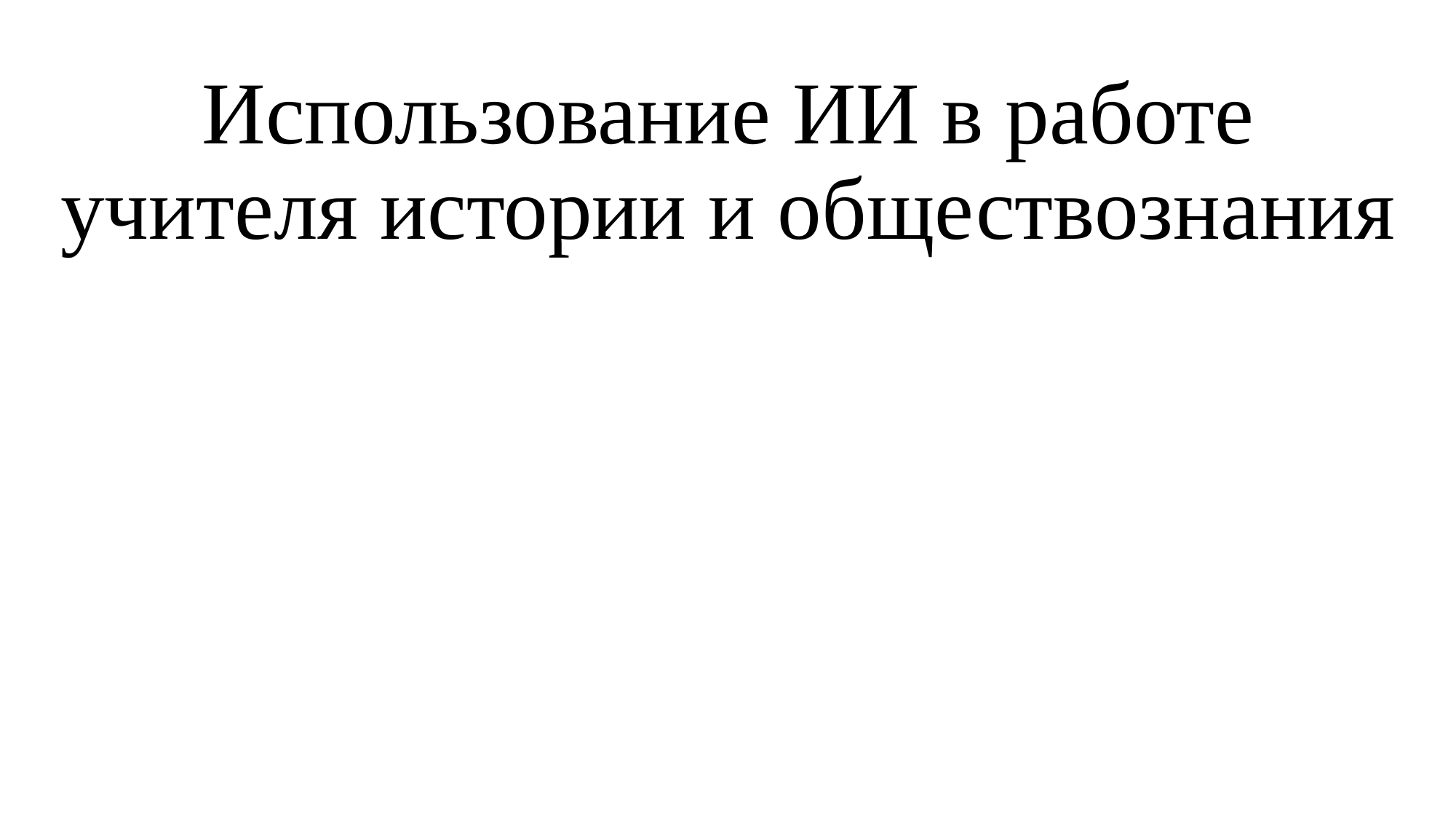

# Использование ИИ в работе учителя истории и обществознания